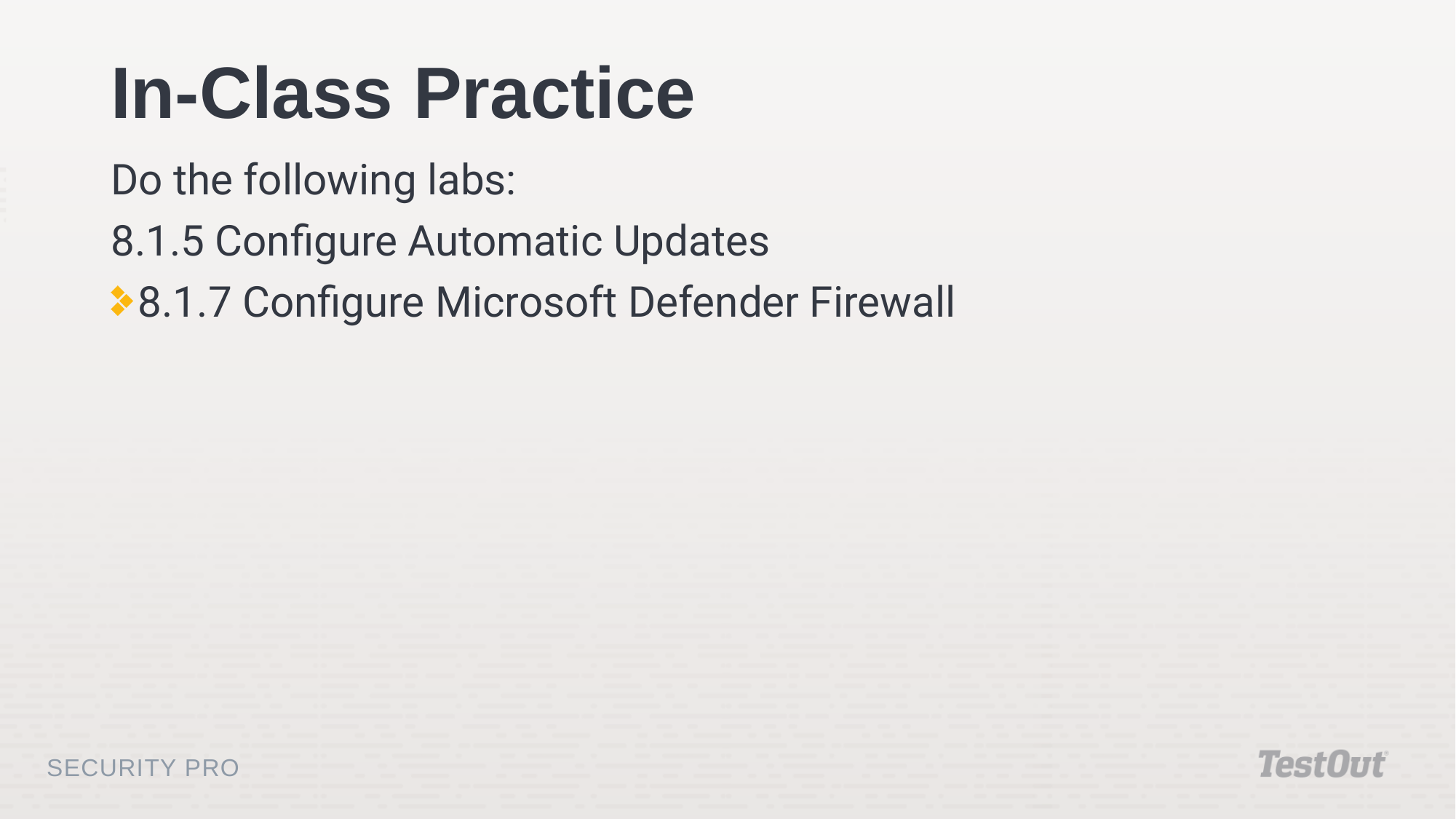

# In-Class Practice
Do the following labs:
8.1.5 Configure Automatic Updates
8.1.7 Configure Microsoft Defender Firewall
Security Pro